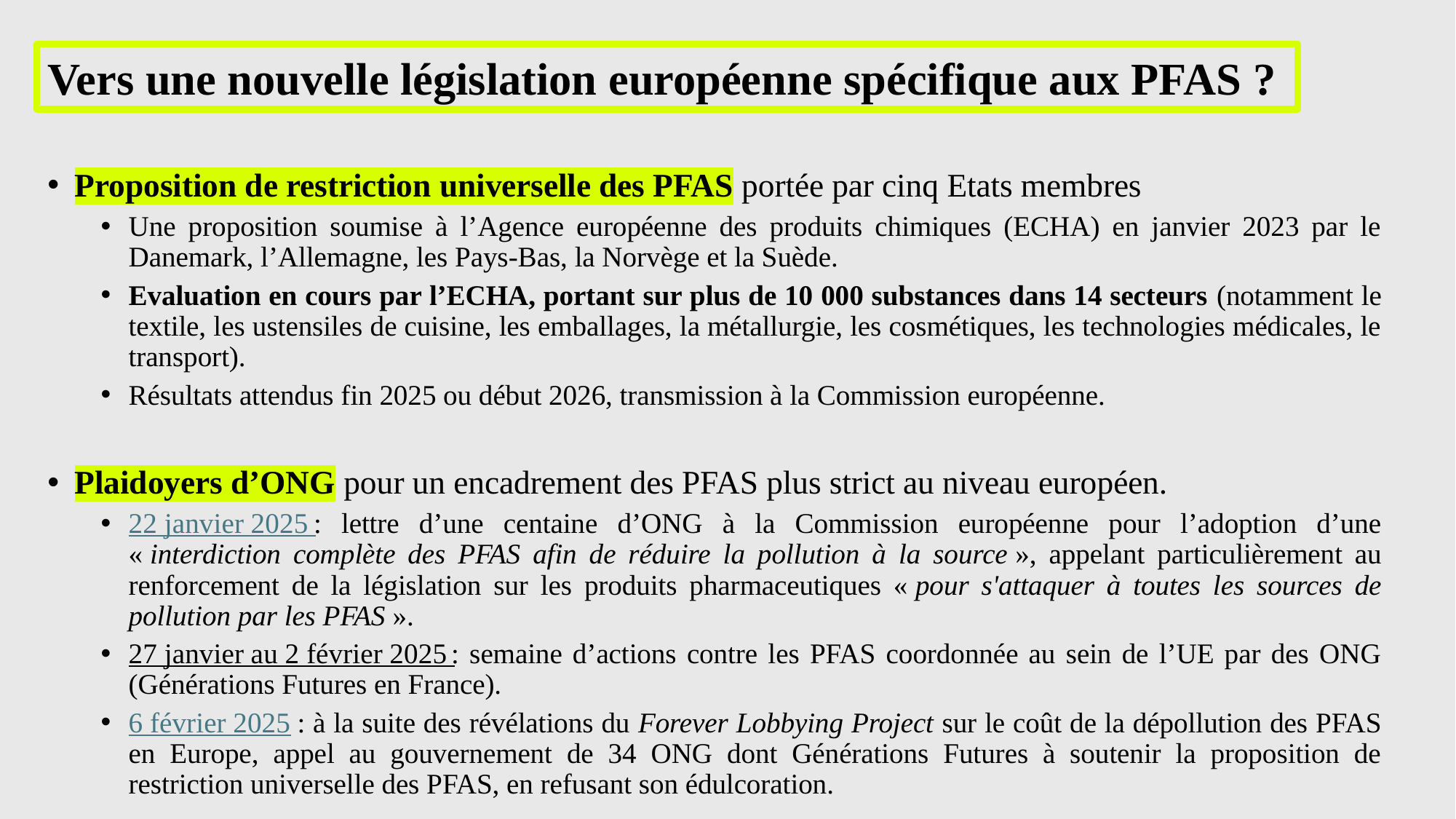

Vers une nouvelle législation européenne spécifique aux PFAS ?
Proposition de restriction universelle des PFAS portée par cinq Etats membres
Une proposition soumise à l’Agence européenne des produits chimiques (ECHA) en janvier 2023 par le Danemark, l’Allemagne, les Pays-Bas, la Norvège et la Suède.
Evaluation en cours par l’ECHA, portant sur plus de 10 000 substances dans 14 secteurs (notamment le textile, les ustensiles de cuisine, les emballages, la métallurgie, les cosmétiques, les technologies médicales, le transport).
Résultats attendus fin 2025 ou début 2026, transmission à la Commission européenne.

Plaidoyers d’ONG pour un encadrement des PFAS plus strict au niveau européen.
22 janvier 2025 : lettre d’une centaine d’ONG à la Commission européenne pour l’adoption d’une « interdiction complète des PFAS afin de réduire la pollution à la source », appelant particulièrement au renforcement de la législation sur les produits pharmaceutiques « pour s'attaquer à toutes les sources de pollution par les PFAS ».
27 janvier au 2 février 2025 : semaine d’actions contre les PFAS coordonnée au sein de l’UE par des ONG (Générations Futures en France).
6 février 2025 : à la suite des révélations du Forever Lobbying Project sur le coût de la dépollution des PFAS en Europe, appel au gouvernement de 34 ONG dont Générations Futures à soutenir la proposition de restriction universelle des PFAS, en refusant son édulcoration.